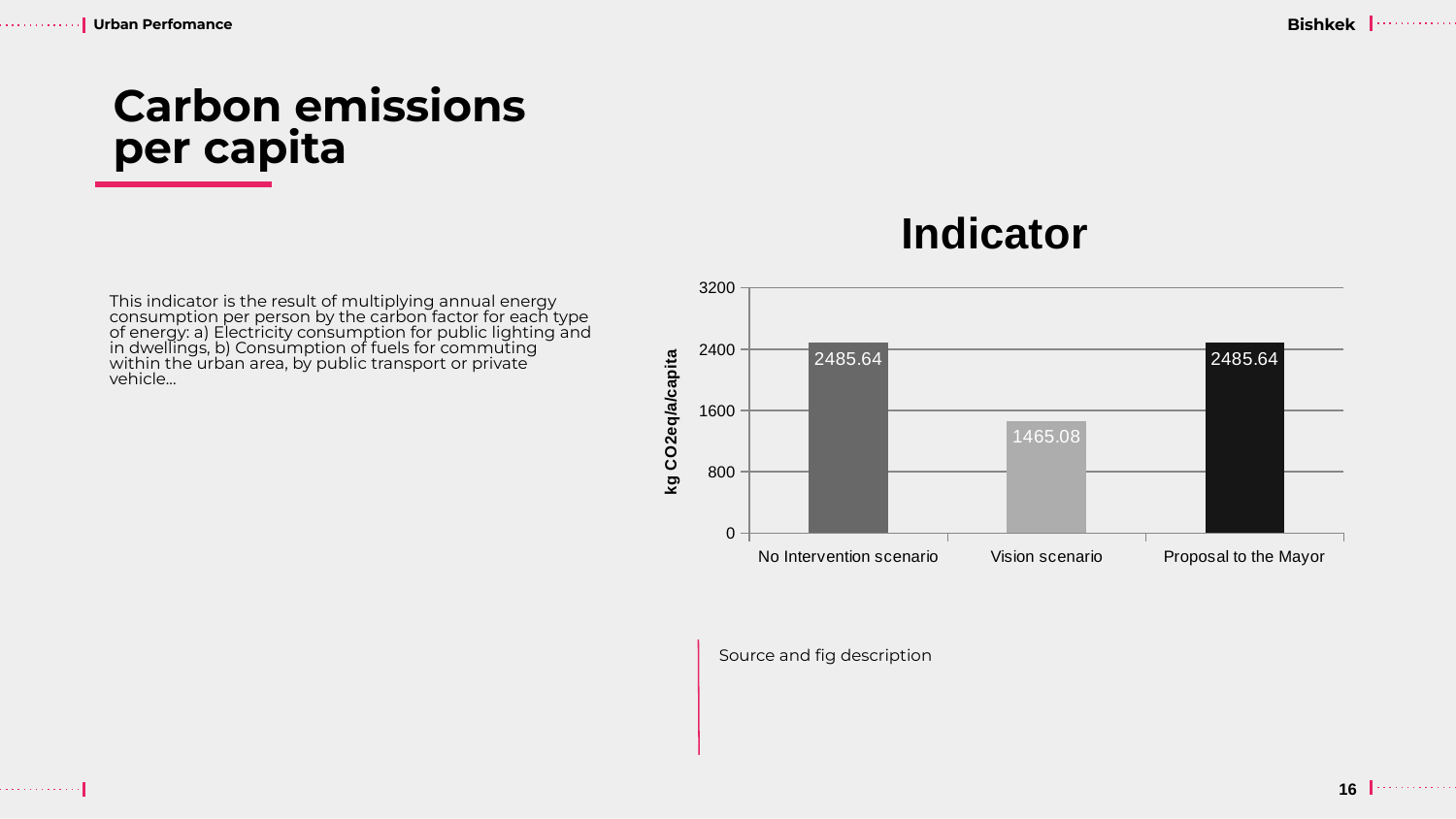

Bishkek
Carbon emissions per capita

### Chart

| Category | Indicator |
|---|---|
| No Intervention scenario | 2485.64 |
| Vision scenario | 1465.08 |
| Proposal to the Mayor | 2485.64 |
This indicator is the result of multiplying annual energy consumption per person by the carbon factor for each type of energy: a) Electricity consumption for public lighting and in dwellings, b) Consumption of fuels for commuting within the urban area, by public transport or private vehicle...

Source and fig description